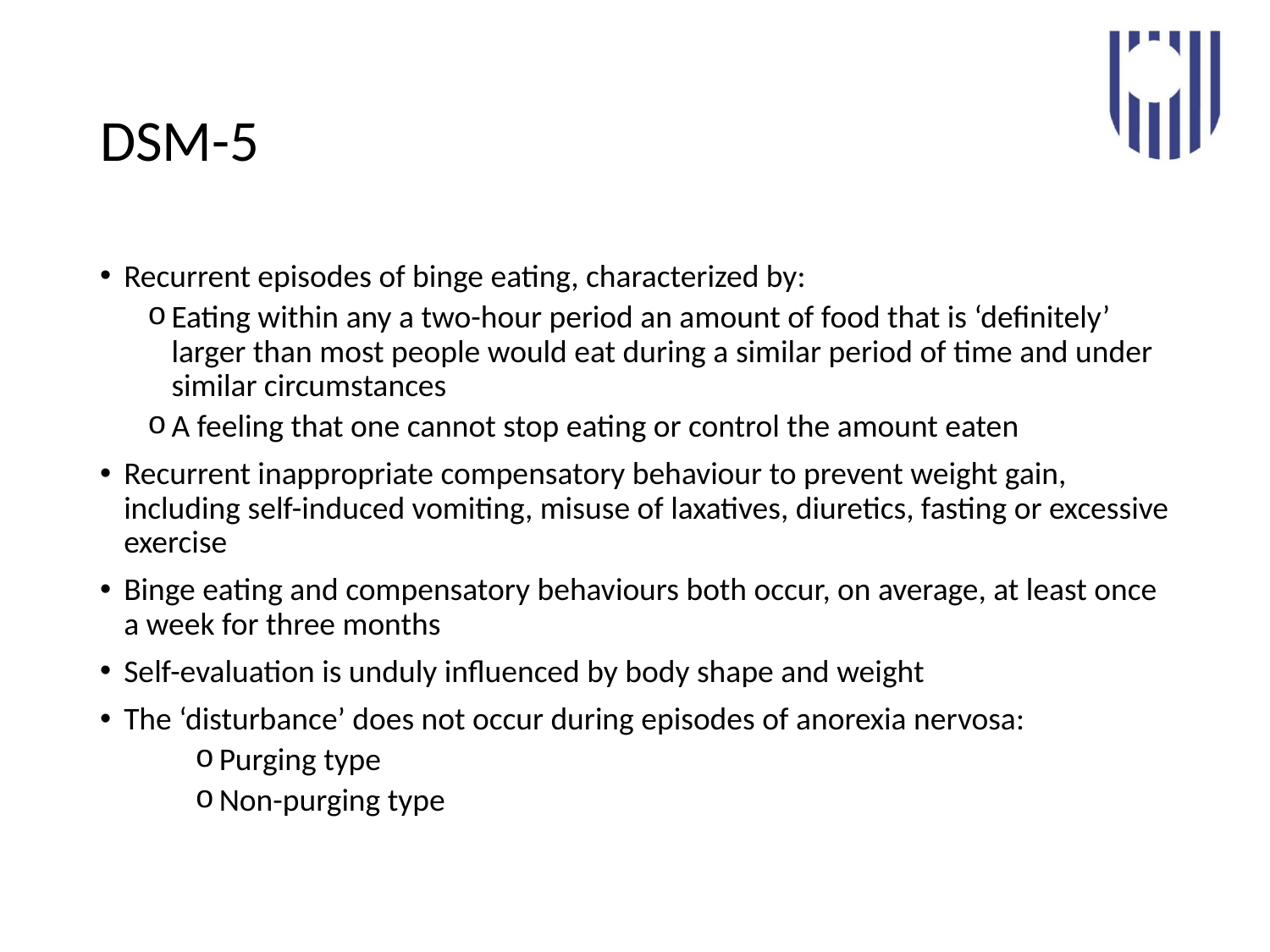

# DSM-5
Recurrent episodes of binge eating, characterized by:
Eating within any a two-hour period an amount of food that is ‘definitely’ larger than most people would eat during a similar period of time and under similar circumstances
A feeling that one cannot stop eating or control the amount eaten
Recurrent inappropriate compensatory behaviour to prevent weight gain, including self-induced vomiting, misuse of laxatives, diuretics, fasting or excessive exercise
Binge eating and compensatory behaviours both occur, on average, at least once a week for three months
Self-evaluation is unduly influenced by body shape and weight
The ‘disturbance’ does not occur during episodes of anorexia nervosa:
Purging type
Non-purging type